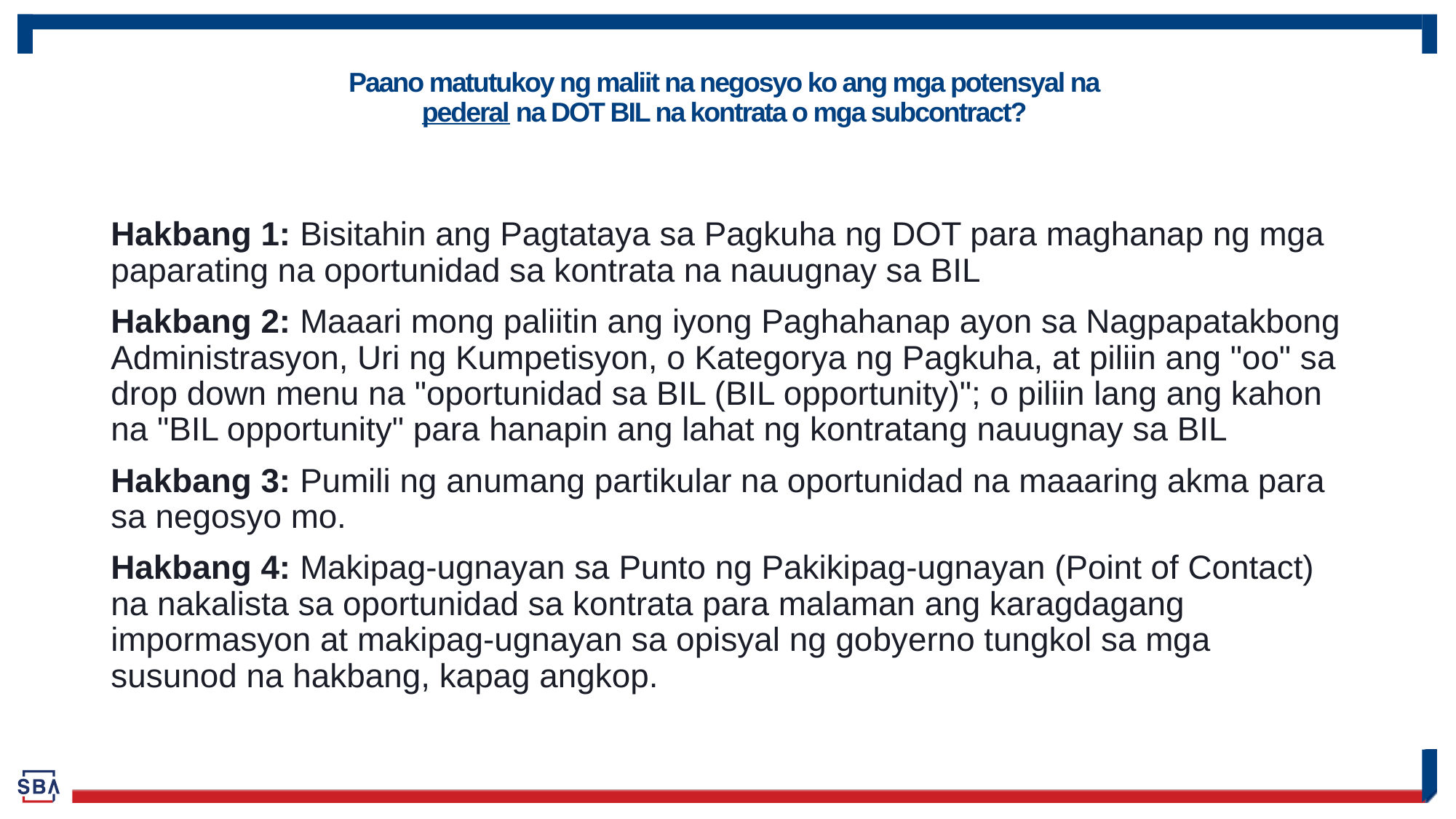

# Paano matutukoy ng maliit na negosyo ko ang mga potensyal na pederal na DOT BIL na kontrata o mga subcontract?
Hakbang 1: Bisitahin ang Pagtataya sa Pagkuha ng DOT para maghanap ng mga paparating na oportunidad sa kontrata na nauugnay sa BIL
Hakbang 2: Maaari mong paliitin ang iyong Paghahanap ayon sa Nagpapatakbong Administrasyon, Uri ng Kumpetisyon, o Kategorya ng Pagkuha, at piliin ang "oo" sa drop down menu na "oportunidad sa BIL (BIL opportunity)"; o piliin lang ang kahon na "BIL opportunity" para hanapin ang lahat ng kontratang nauugnay sa BIL
Hakbang 3: Pumili ng anumang partikular na oportunidad na maaaring akma para sa negosyo mo.
Hakbang 4: Makipag-ugnayan sa Punto ng Pakikipag-ugnayan (Point of Contact) na nakalista sa oportunidad sa kontrata para malaman ang karagdagang impormasyon at makipag-ugnayan sa opisyal ng gobyerno tungkol sa mga susunod na hakbang, kapag angkop.